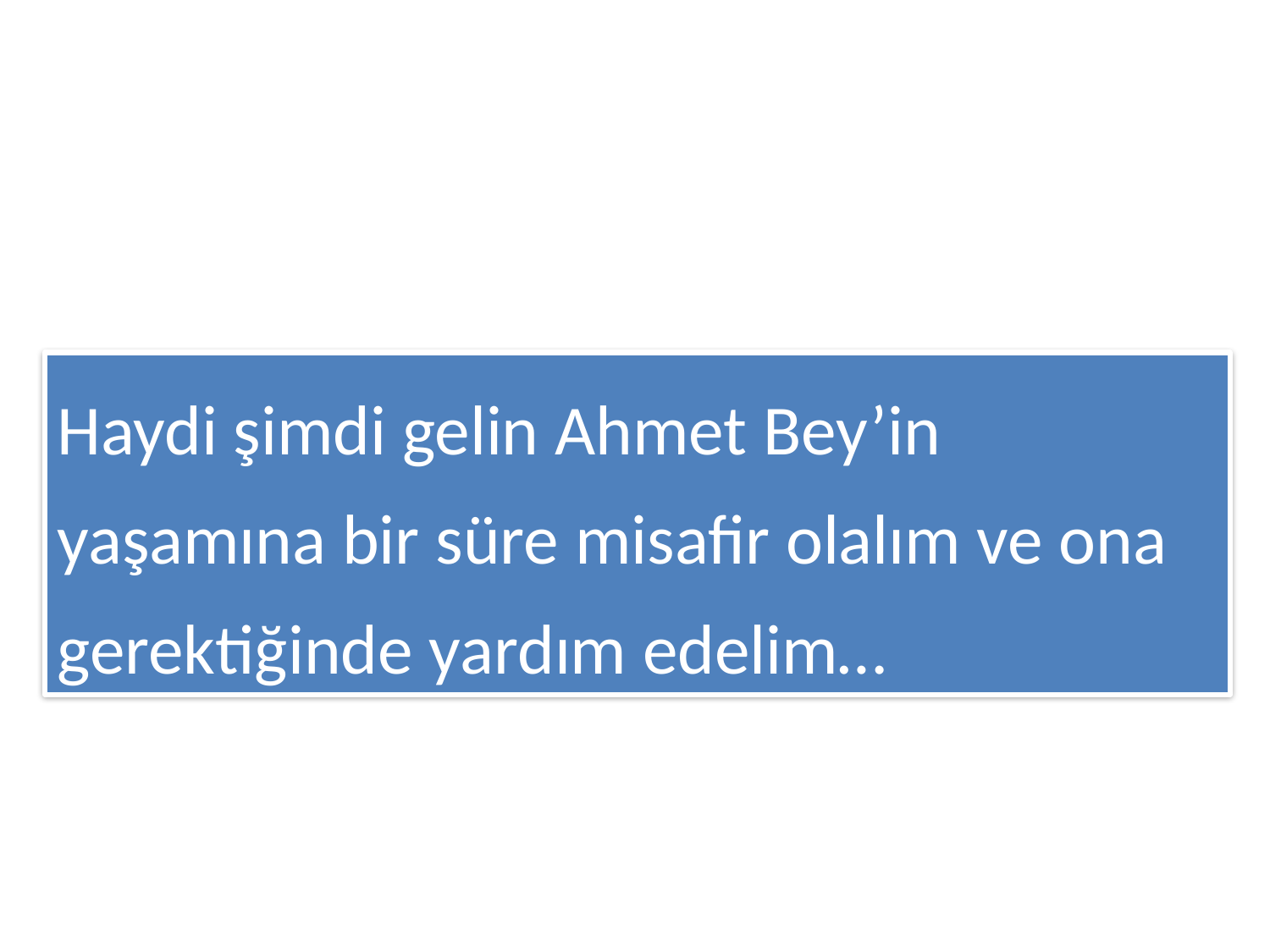

Haydi şimdi gelin Ahmet Bey’in yaşamına bir süre misafir olalım ve ona gerektiğinde yardım edelim…